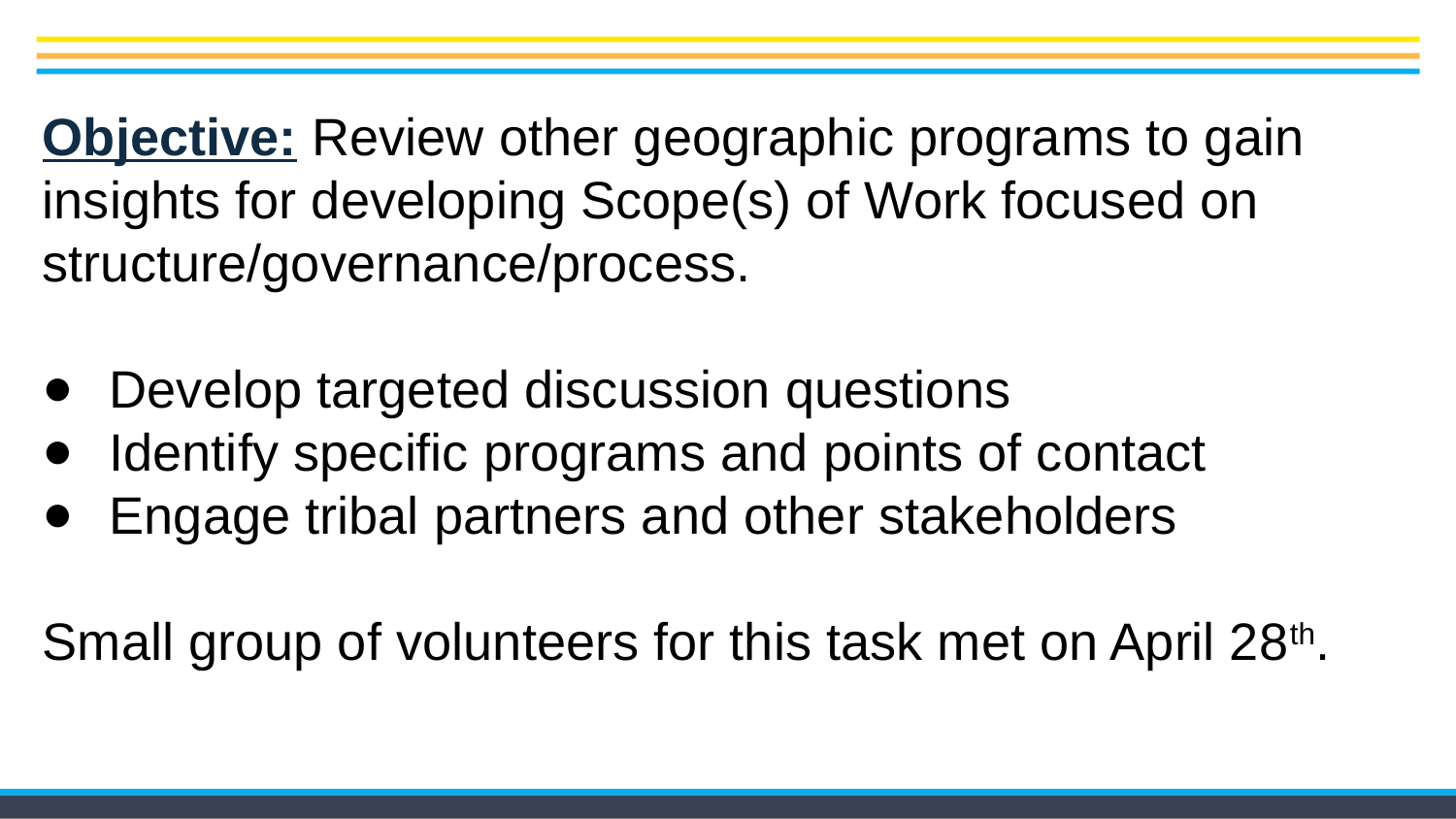

Objective: Review other geographic programs to gain insights for developing Scope(s) of Work focused on structure/governance/process.

Develop targeted discussion questions
Identify specific programs and points of contact
Engage tribal partners and other stakeholders

Small group of volunteers for this task met on April 28th.